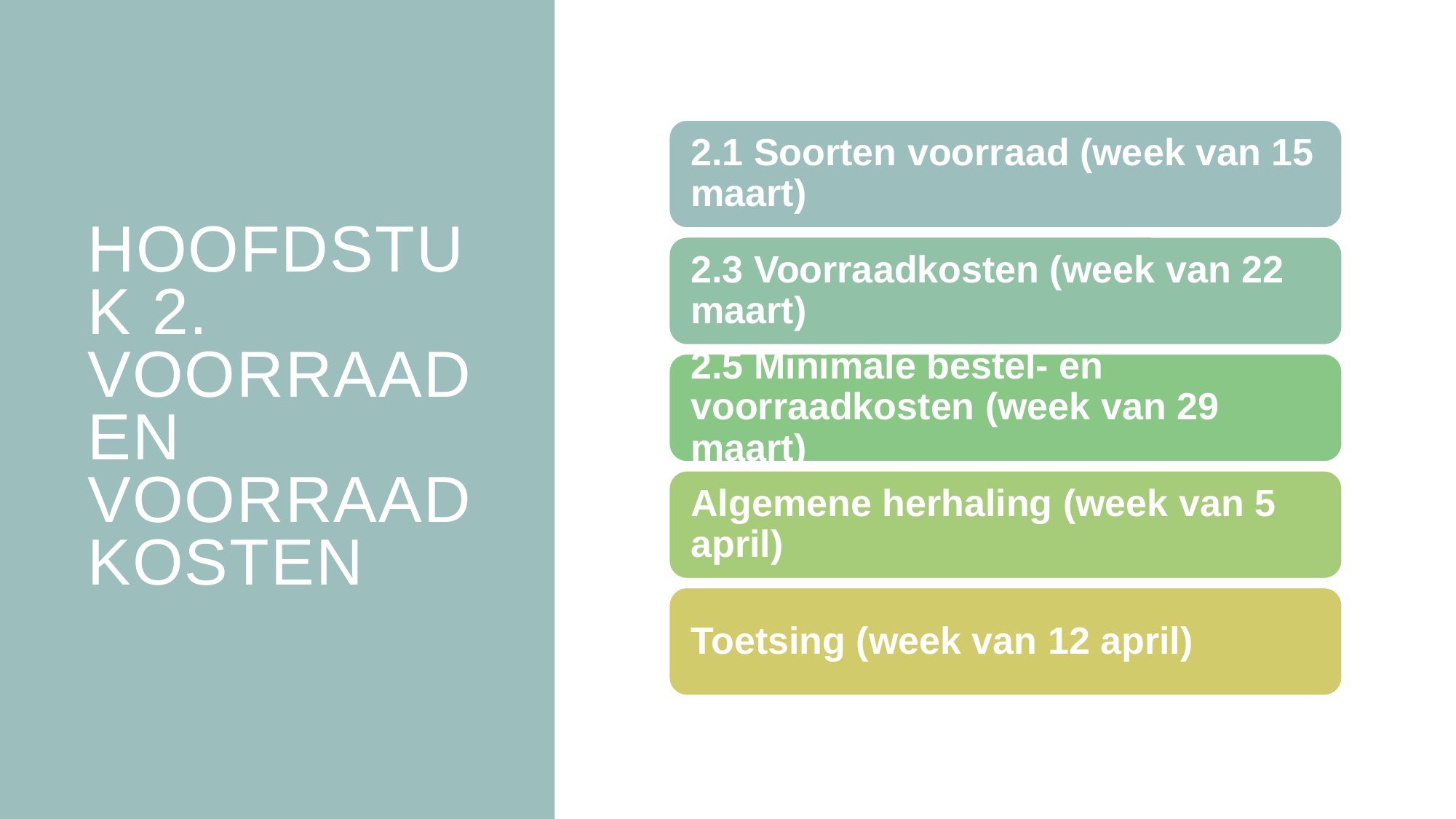

# Hoofdstuk 2. voorraad en voorraadkosten
2.1 Soorten voorraad (week van 15 maart)
2.3 Voorraadkosten (week van 22 maart)
2.5 Minimale bestel- en voorraadkosten (week van 29 maart)
Algemene herhaling (week van 5 april)
Toetsing (week van 12 april)